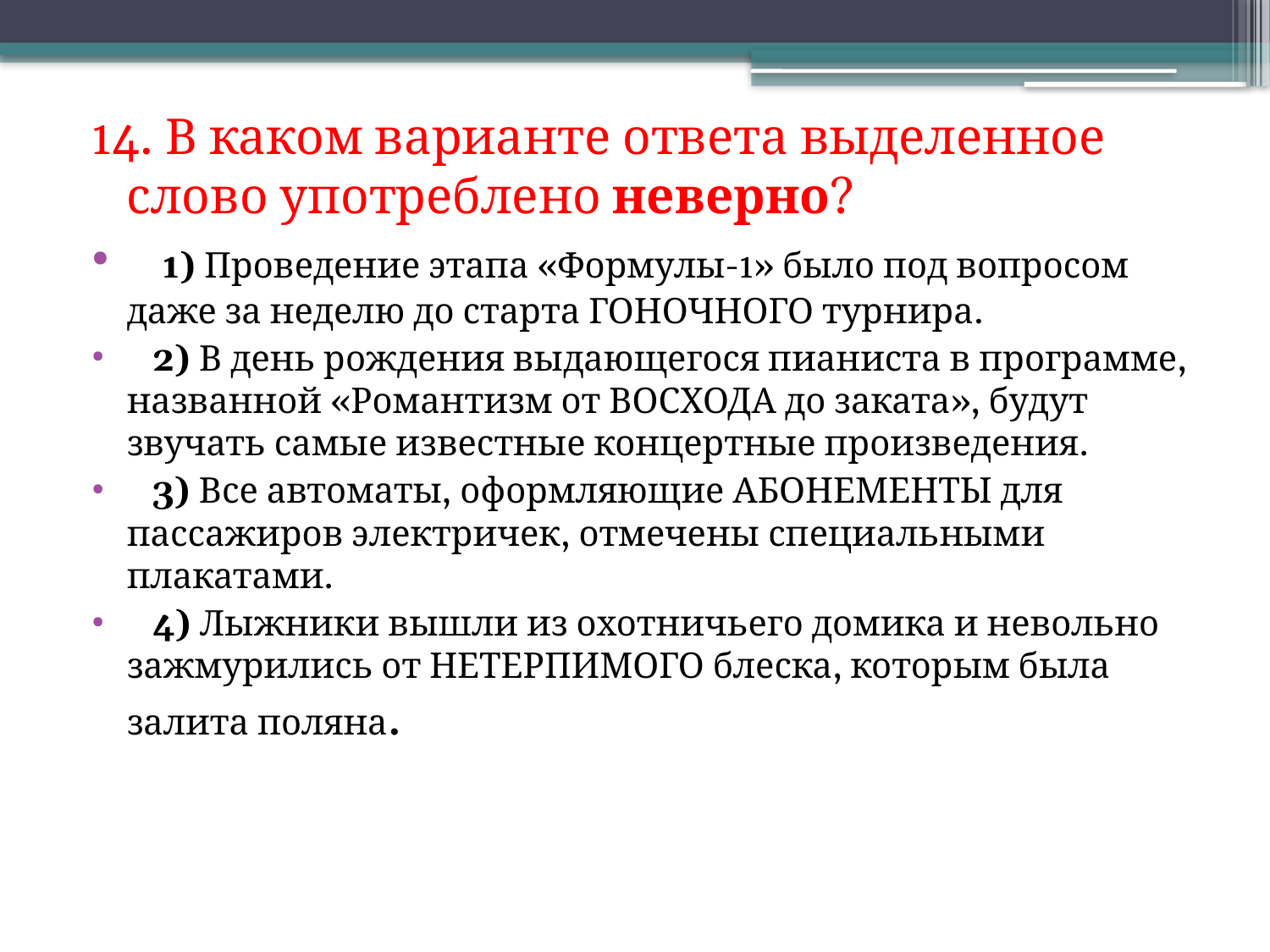

14. В каком варианте ответа выделенное слово употреблено неверно?
   1) Проведение этапа «Формулы-1» было под вопросом даже за неделю до старта ГОНОЧНОГО турнира.
   2) В день рождения выдающегося пианиста в программе, названной «Романтизм от ВОСХОДА до заката», будут звучать самые известные концертные произведения.
   3) Все автоматы, оформляющие АБОНЕМЕНТЫ для пассажиров электричек, отмечены специальными плакатами.
   4) Лыжники вышли из охотничьего домика и невольно зажмурились от НЕТЕРПИМОГО блеска, которым была залита поляна.